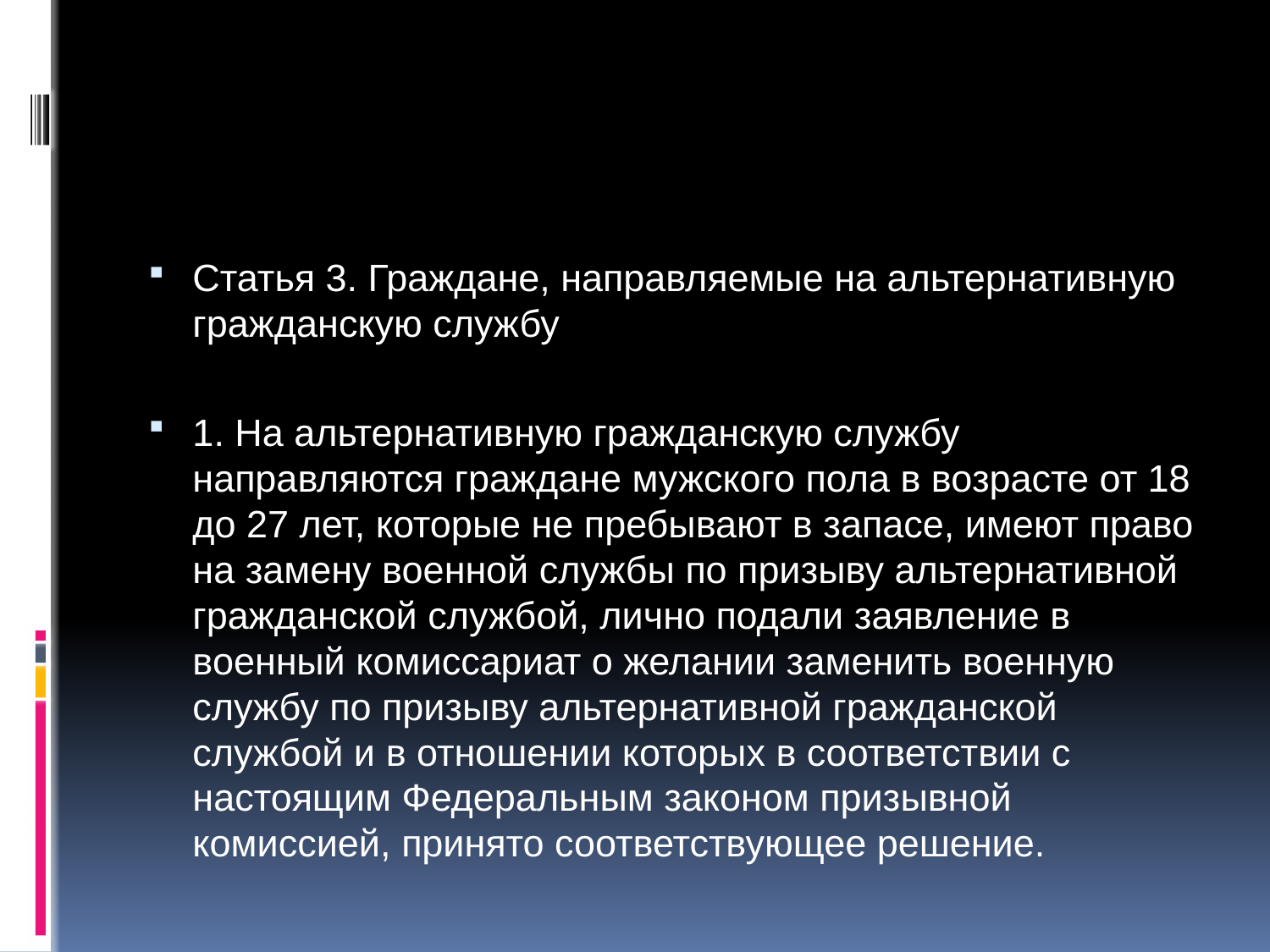

#
Статья 3. Граждане, направляемые на альтернативную гражданскую службу

1. На альтернативную гражданскую службу направляются граждане мужского пола в возрасте от 18 до 27 лет, которые не пребывают в запасе, имеют право на замену военной службы по призыву альтернативной гражданской службой, лично подали заявление в военный комиссариат о желании заменить военную службу по призыву альтернативной гражданской службой и в отношении которых в соответствии с настоящим Федеральным законом призывной комиссией, принято соответствующее решение.